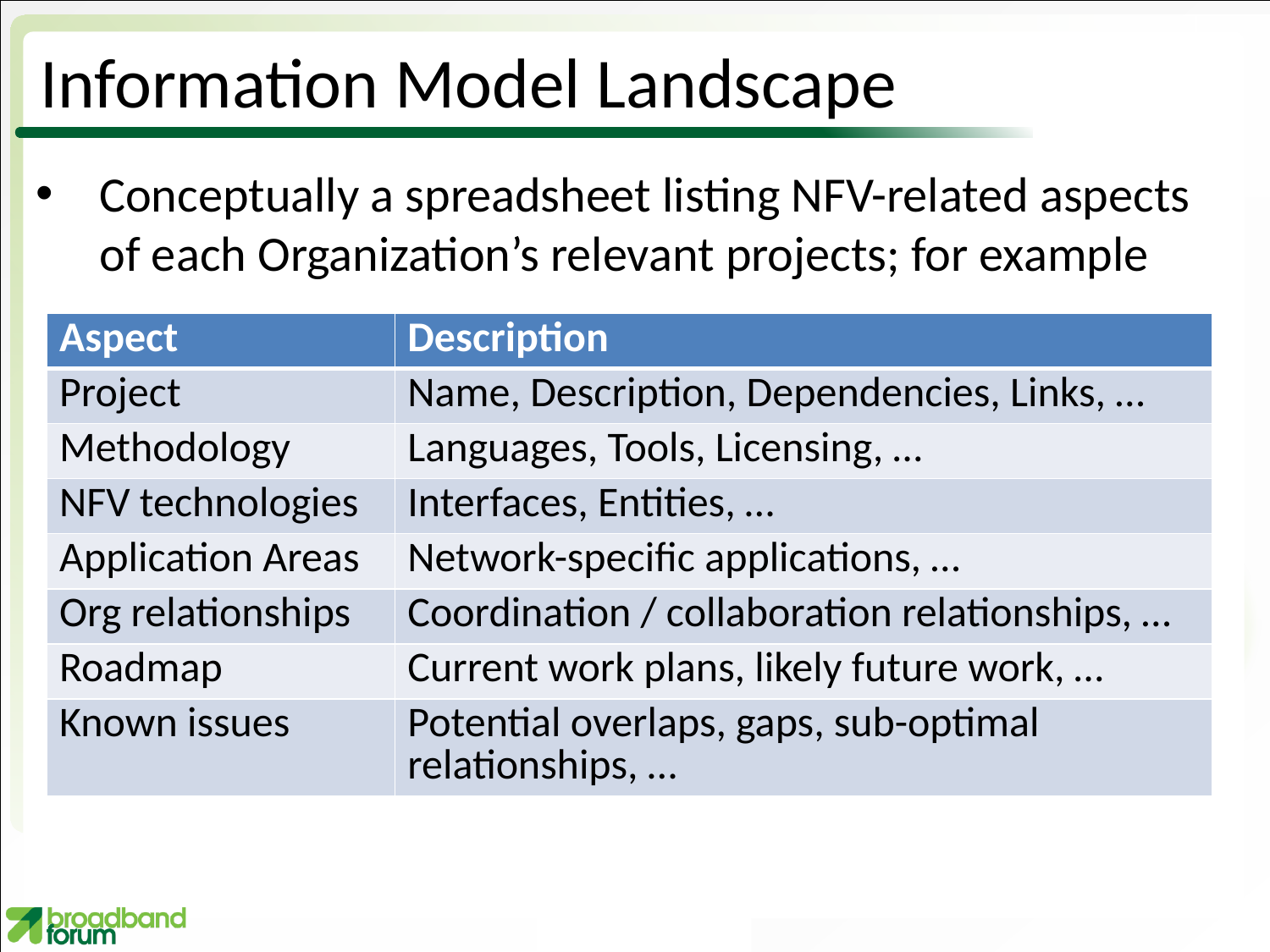

# Information Model Landscape
Conceptually a spreadsheet listing NFV-related aspects of each Organization’s relevant projects; for example
| Aspect | Description |
| --- | --- |
| Project | Name, Description, Dependencies, Links, … |
| Methodology | Languages, Tools, Licensing, … |
| NFV technologies | Interfaces, Entities, … |
| Application Areas | Network-specific applications, … |
| Org relationships | Coordination / collaboration relationships, … |
| Roadmap | Current work plans, likely future work, … |
| Known issues | Potential overlaps, gaps, sub-optimal relationships, … |